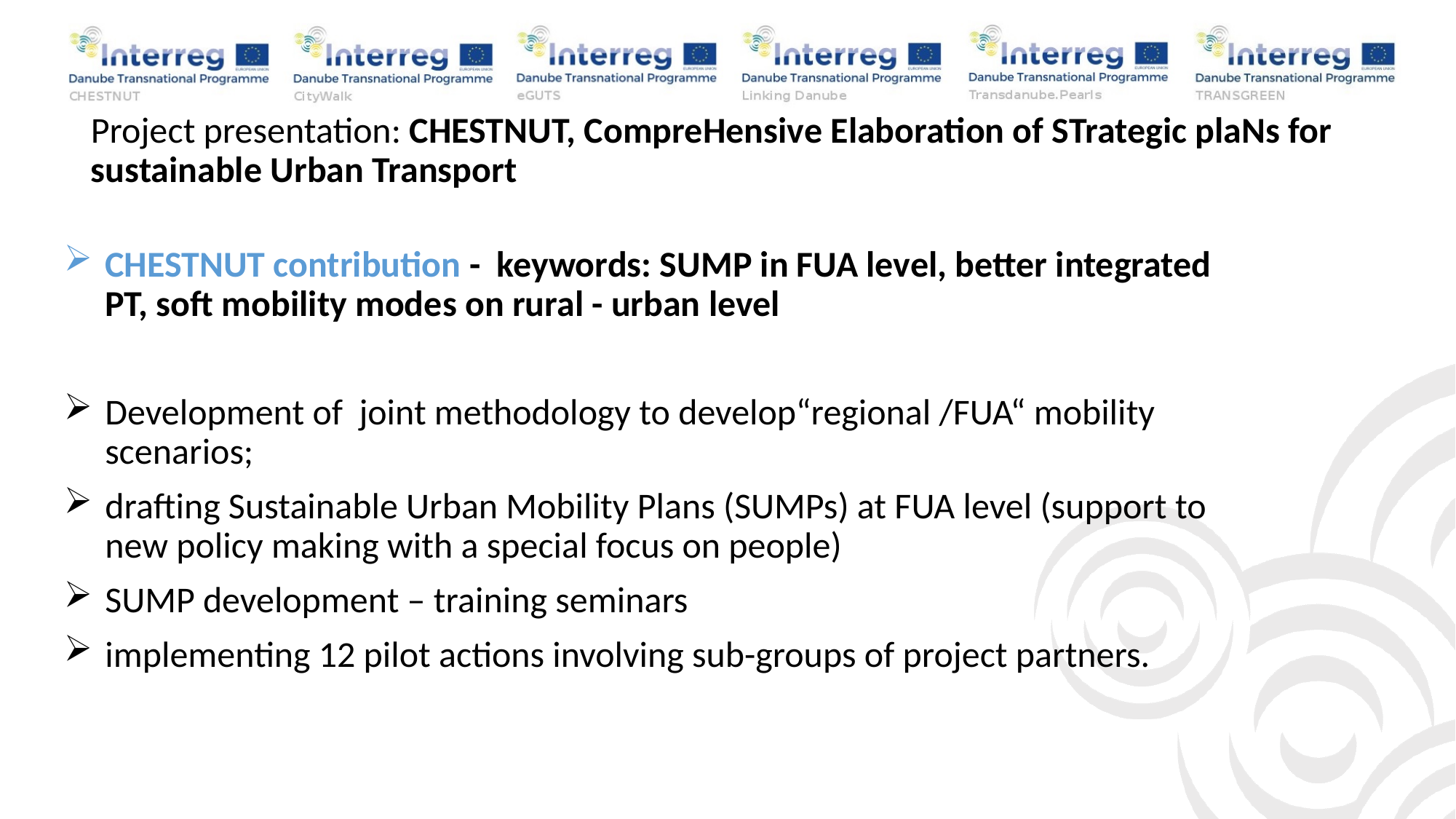

Project presentation: CHESTNUT, CompreHensive Elaboration of STrategic plaNs for sustainable Urban Transport

CHESTNUT contribution -  keywords: SUMP in FUA level, better integrated PT, soft mobility modes on rural - urban level

Development of  joint methodology to develop“regional /FUA“ mobility scenarios;
drafting Sustainable Urban Mobility Plans (SUMPs) at FUA level (support to new policy making with a special focus on people)
SUMP development – training seminars
implementing 12 pilot actions involving sub-groups of project partners.